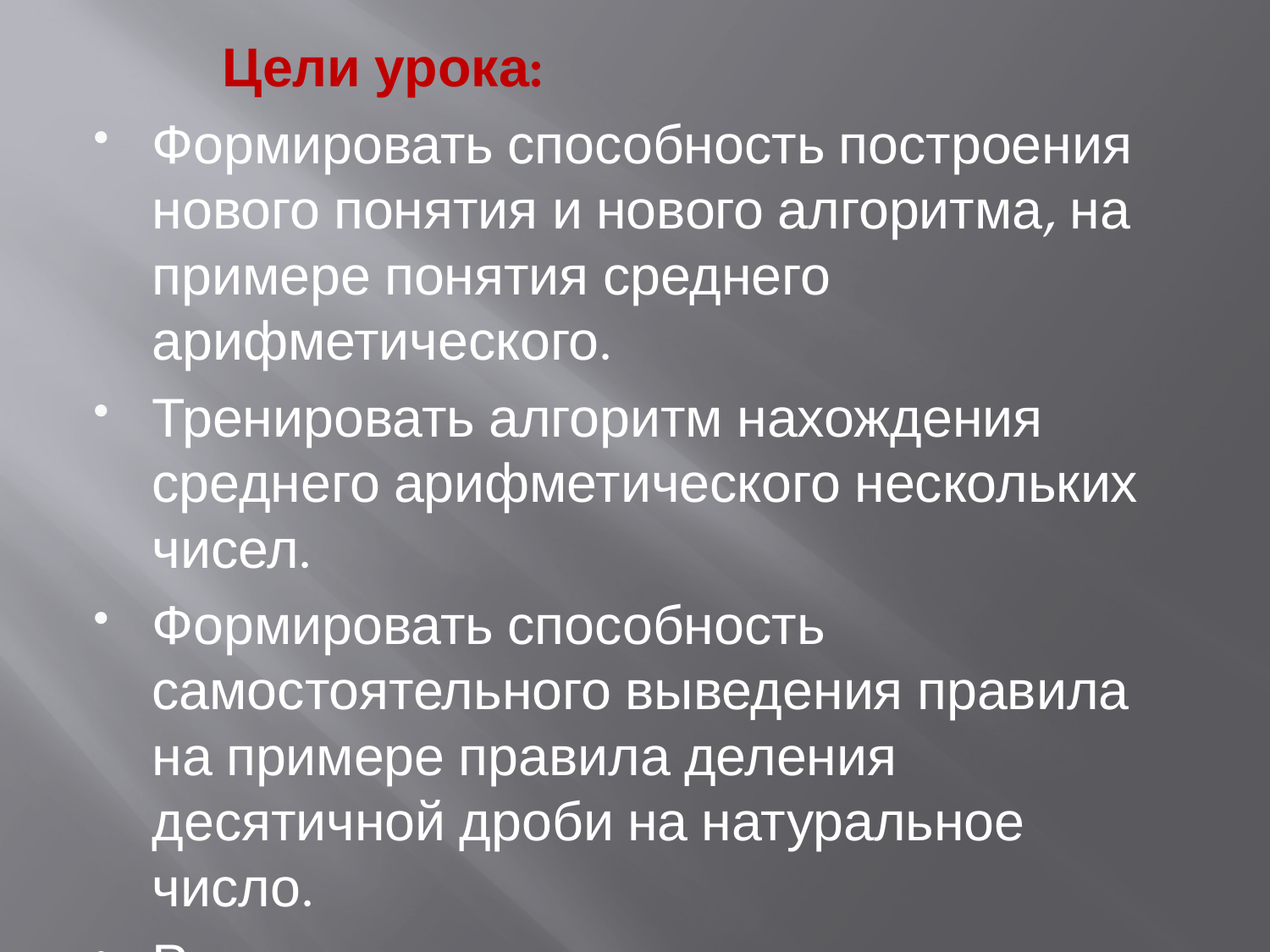

Цели урока:
Формировать способность построения нового понятия и нового алгоритма, на примере понятия среднего арифметического.
Тренировать алгоритм нахождения среднего арифметического нескольких чисел.
Формировать способность самостоятельного выведения правила на примере правила деления десятичной дроби на натуральное число.
Развивать логику, мышление, внимание учащихся.